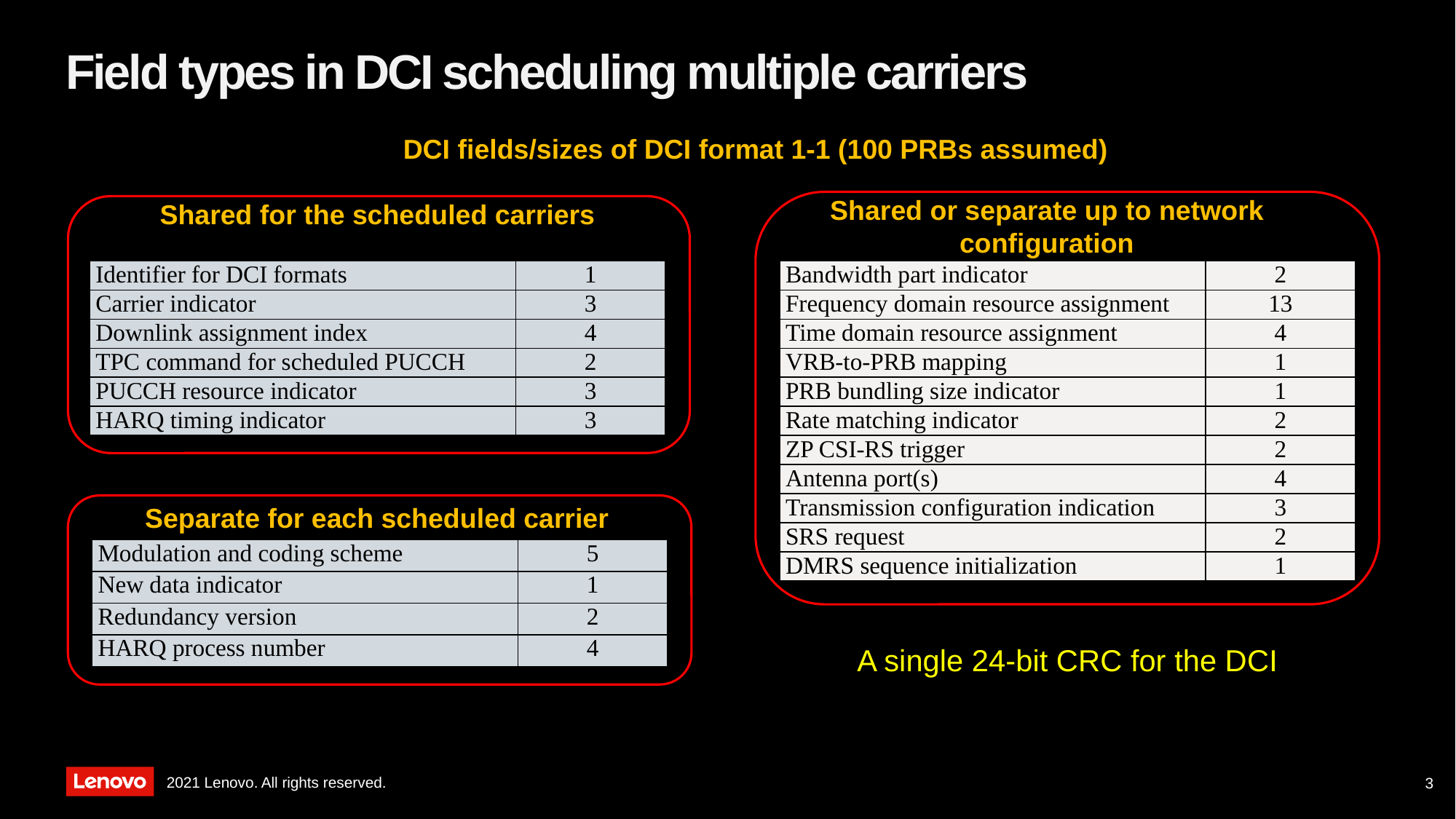

# Field types in DCI scheduling multiple carriers
DCI fields/sizes of DCI format 1-1 (100 PRBs assumed)
Shared or separate up to network configuration

Shared for the scheduled carriers

| Identifier for DCI formats | 1 |
| --- | --- |
| Carrier indicator | 3 |
| Downlink assignment index | 4 |
| TPC command for scheduled PUCCH | 2 |
| PUCCH resource indicator | 3 |
| HARQ timing indicator | 3 |
| Bandwidth part indicator | 2 |
| --- | --- |
| Frequency domain resource assignment | 13 |
| Time domain resource assignment | 4 |
| VRB-to-PRB mapping | 1 |
| PRB bundling size indicator | 1 |
| Rate matching indicator | 2 |
| ZP CSI-RS trigger | 2 |
| Antenna port(s) | 4 |
| Transmission configuration indication | 3 |
| SRS request | 2 |
| DMRS sequence initialization | 1 |

Separate for each scheduled carrier
| Modulation and coding scheme | 5 |
| --- | --- |
| New data indicator | 1 |
| Redundancy version | 2 |
| HARQ process number | 4 |
A single 24-bit CRC for the DCI
3